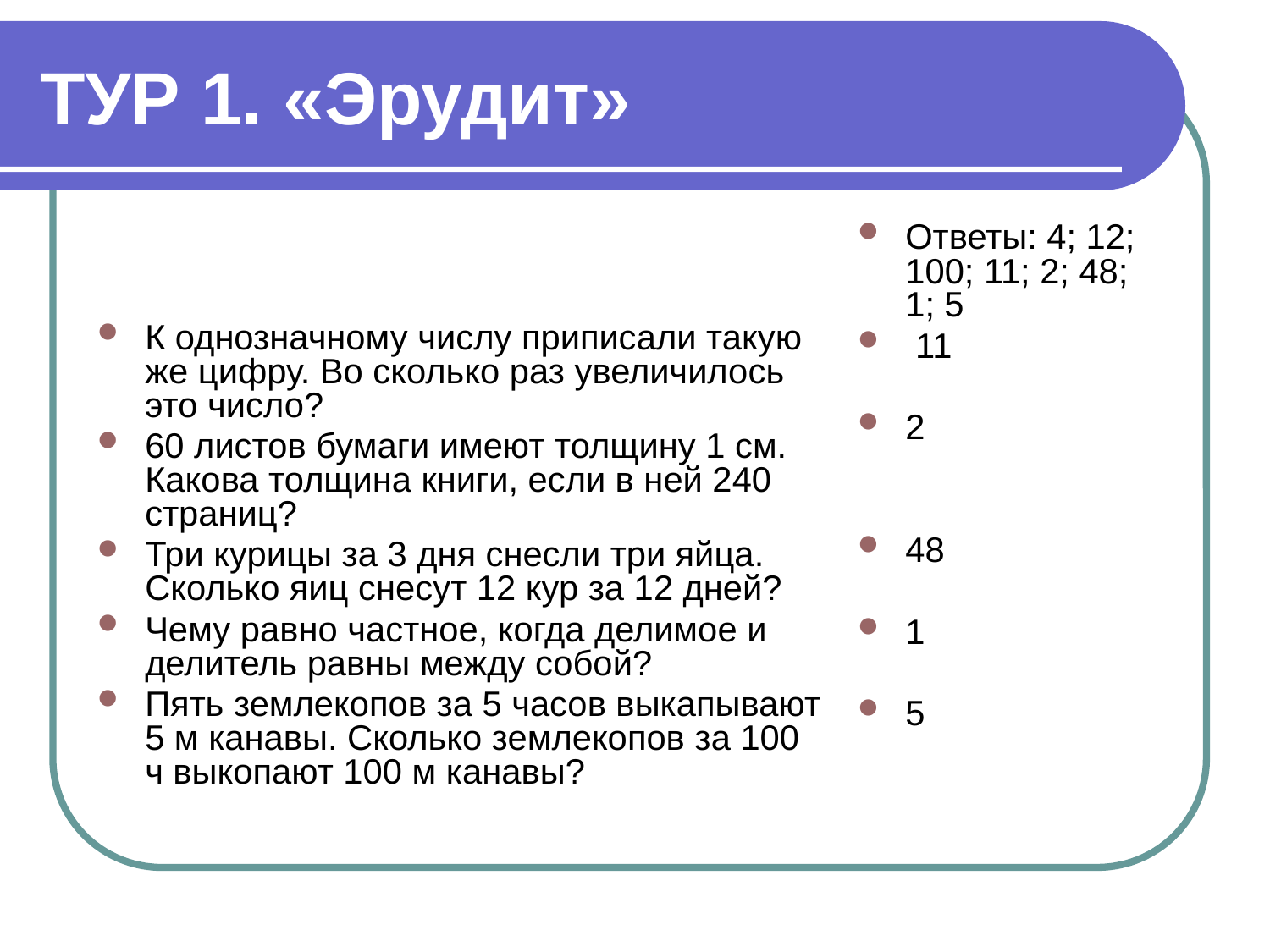

# ТУР 1. «Эрудит»
Ответы: 4; 12; 100; 11; 2; 48; 1; 5
 11

2

48

1

5

К однозначному числу приписали такую же цифру. Во сколько раз увеличилось это число?
60 листов бумаги имеют толщину 1 см. Какова толщина книги, если в ней 240 страниц?
Три курицы за 3 дня снесли три яйца. Сколько яиц снесут 12 кур за 12 дней?
Чему равно частное, когда делимое и делитель равны между собой?
Пять землекопов за 5 часов выкапывают 5 м канавы. Сколько землекопов за 100 ч выкопают 100 м канавы?